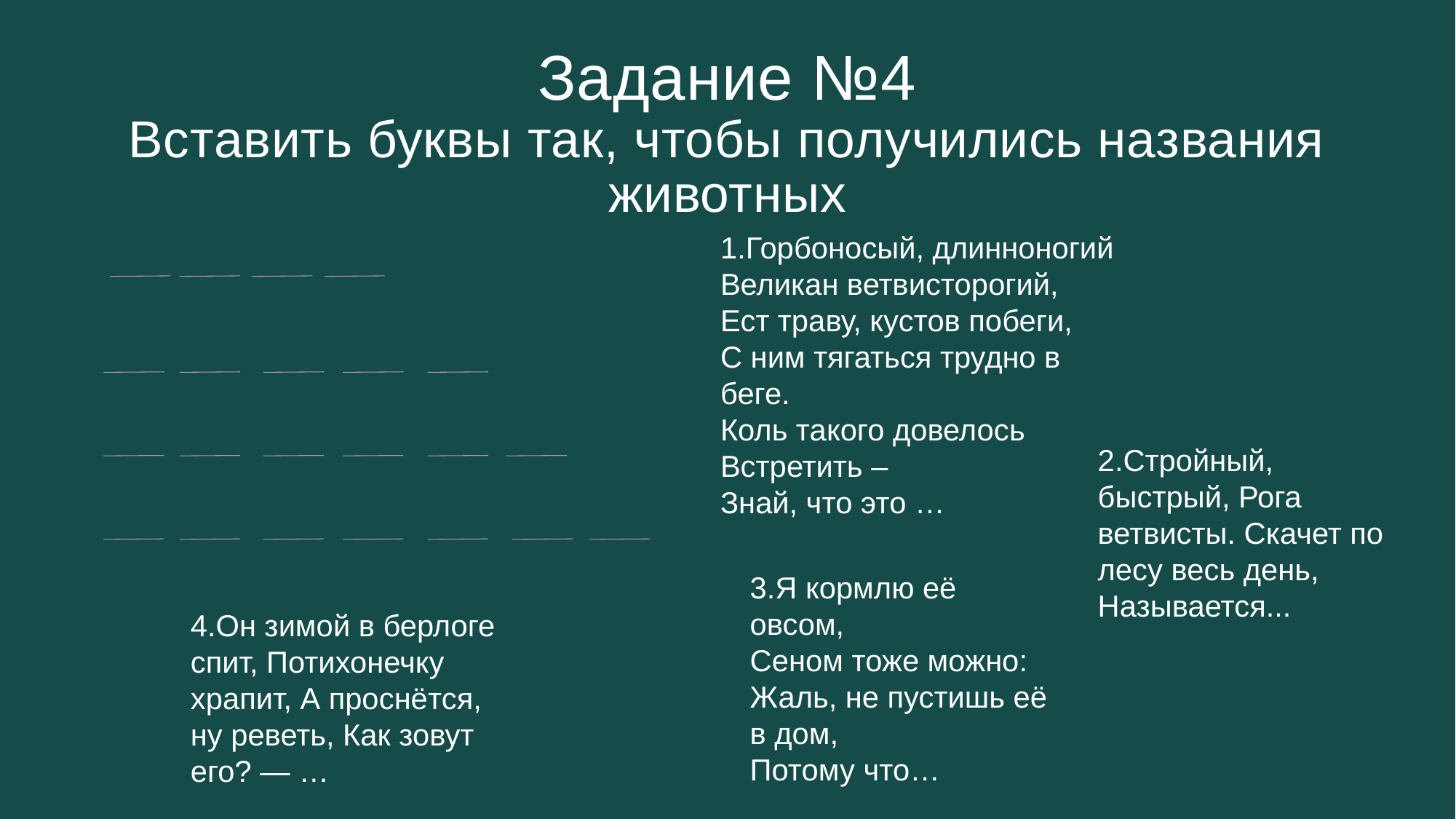

# Задание №4 Вставить буквы так, чтобы получились названия животных

1.Горбоносый, длинноногий
Великан ветвисторогий,
Ест траву, кустов побеги,
С ним тягаться трудно в беге.
Коль такого довелось
Встретить –
Знай, что это …

2.Стройный, быстрый, Рога ветвисты. Скачет по лесу весь день, Называется...
3.Я кормлю её овсом,
Сеном тоже можно:
Жаль, не пустишь её в дом,
Потому что…

4.Он зимой в берлоге спит, Потихонечку храпит, А проснётся, ну реветь, Как зовут его? — …